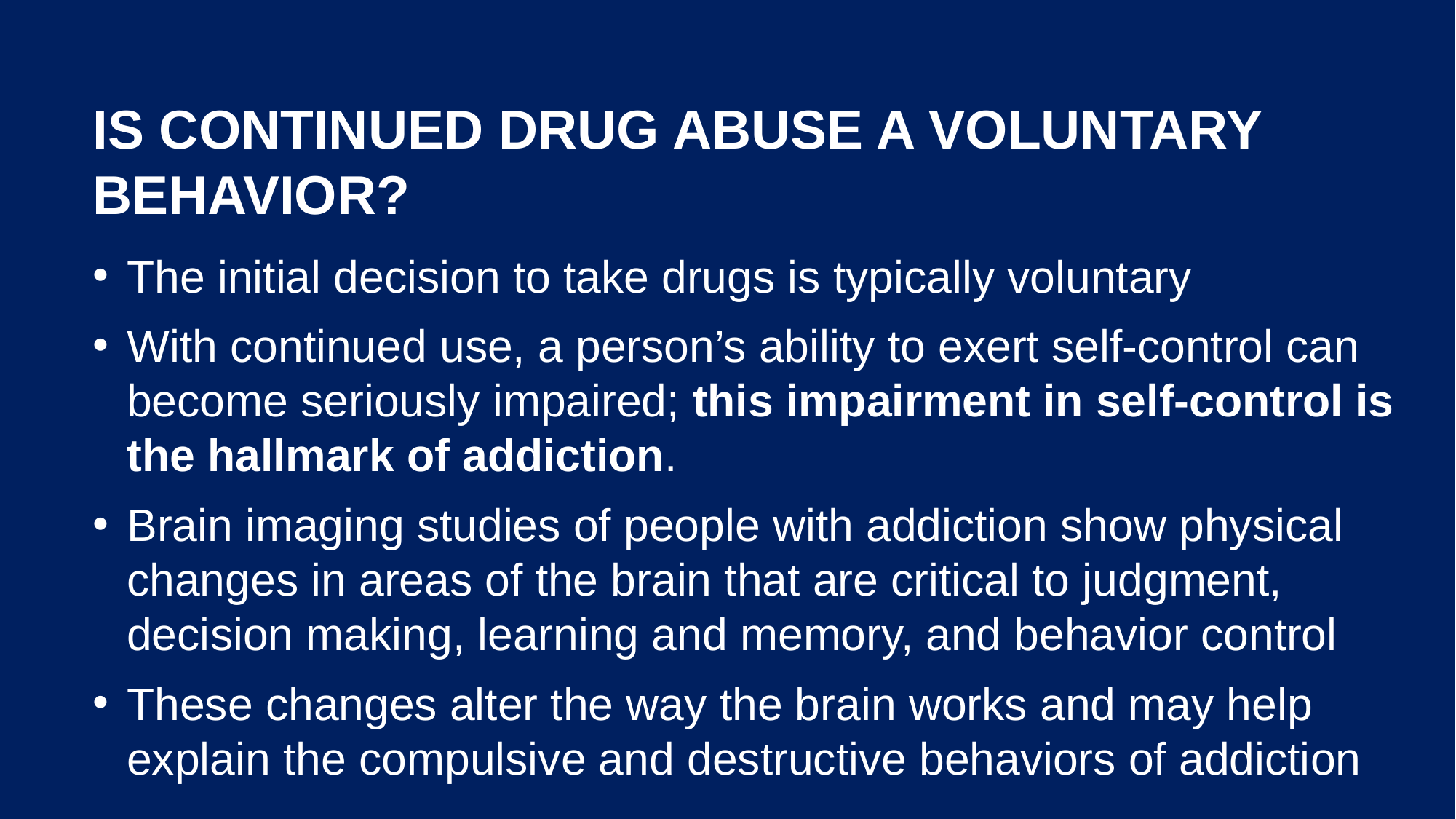

# Is Continued Drug Abuse a Voluntary Behavior?
The initial decision to take drugs is typically voluntary
With continued use, a person’s ability to exert self-control can become seriously impaired; this impairment in self-control is the hallmark of addiction.
Brain imaging studies of people with addiction show physical changes in areas of the brain that are critical to judgment, decision making, learning and memory, and behavior control
These changes alter the way the brain works and may help explain the compulsive and destructive behaviors of addiction